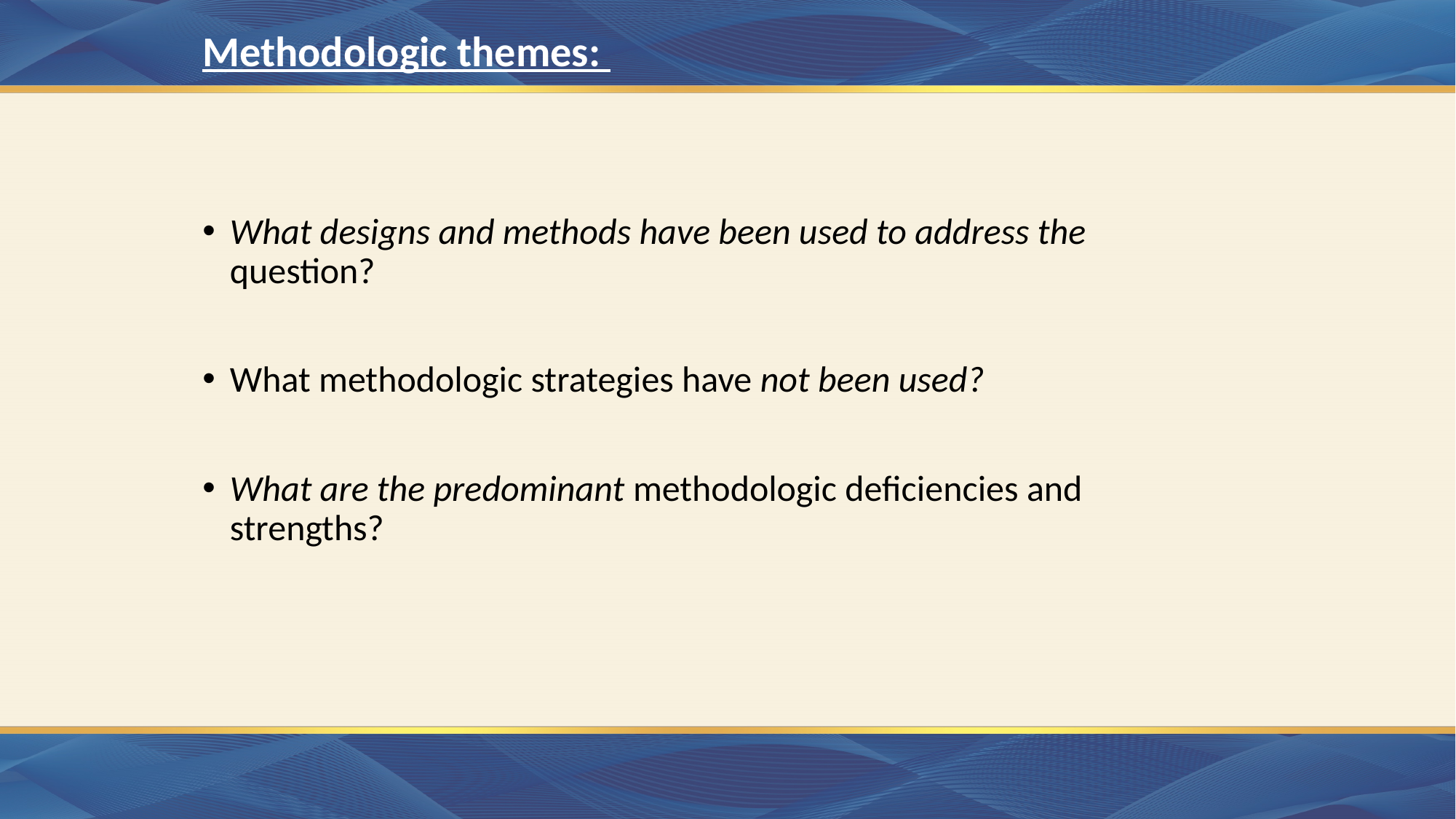

Methodologic themes:

What designs and methods have been used to address the question?

What methodologic strategies have not been used?

What are the predominant methodologic deficiencies and strengths?